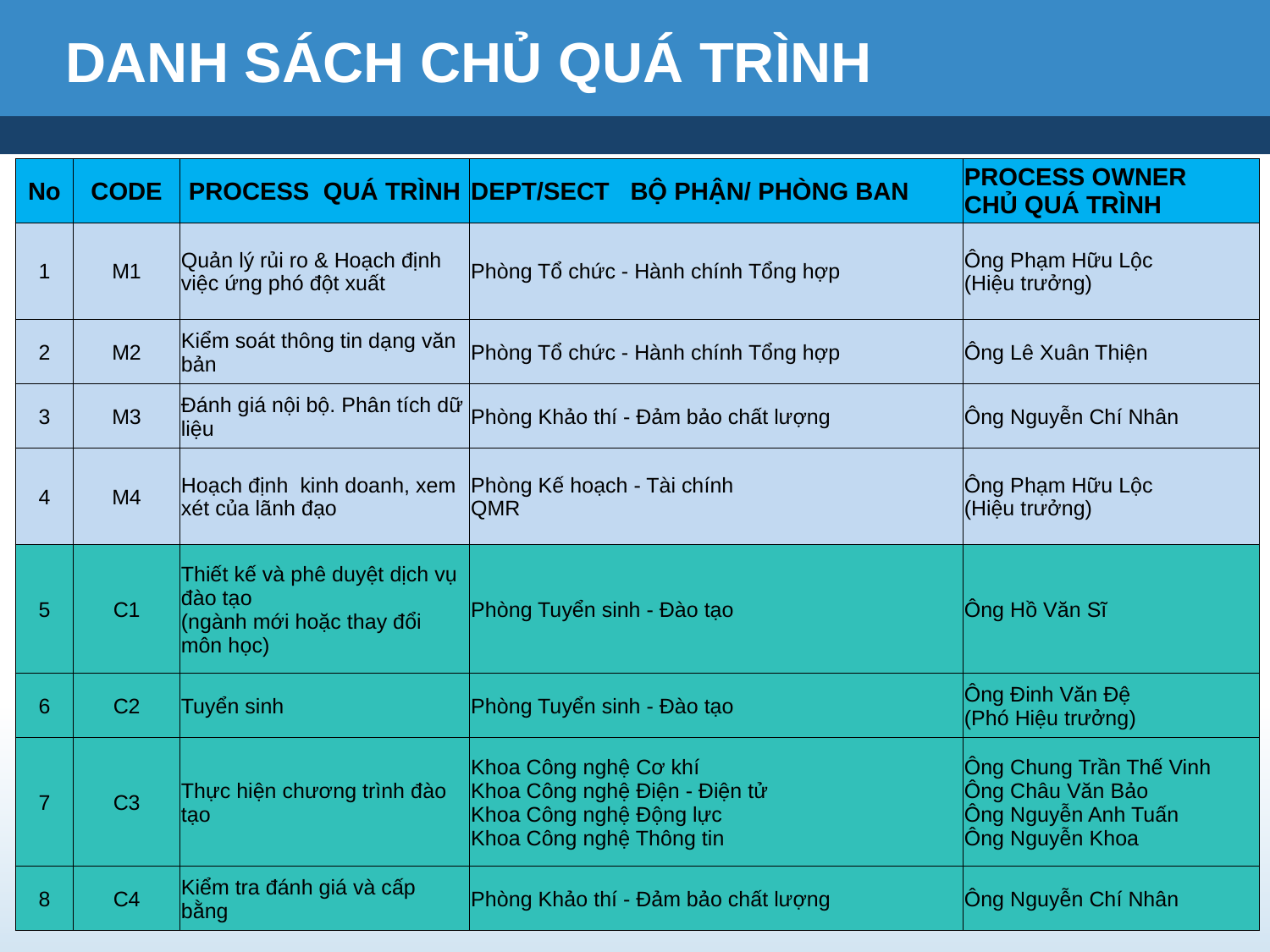

# DANH SÁCH CHỦ QUÁ TRÌNH
| No | CODE | PROCESS QUÁ TRÌNH | DEPT/SECT BỘ PHẬN/ PHÒNG BAN | PROCESS OWNER CHỦ QUÁ TRÌNH |
| --- | --- | --- | --- | --- |
| 1 | M1 | Quản lý rủi ro & Hoạch định việc ứng phó đột xuất | Phòng Tổ chức - Hành chính Tổng hợp | Ông Phạm Hữu Lộc (Hiệu trưởng) |
| 2 | M2 | Kiểm soát thông tin dạng văn bản | Phòng Tổ chức - Hành chính Tổng hợp | Ông Lê Xuân Thiện |
| 3 | M3 | Đánh giá nội bộ. Phân tích dữ liệu | Phòng Khảo thí - Đảm bảo chất lượng | Ông Nguyễn Chí Nhân |
| 4 | M4 | Hoạch định kinh doanh, xem xét của lãnh đạo | Phòng Kế hoạch - Tài chính QMR | Ông Phạm Hữu Lộc (Hiệu trưởng) |
| 5 | C1 | Thiết kế và phê duyệt dịch vụ đào tạo (ngành mới hoặc thay đổi môn học) | Phòng Tuyển sinh - Đào tạo | Ông Hồ Văn Sĩ |
| 6 | C2 | Tuyển sinh | Phòng Tuyển sinh - Đào tạo | Ông Đinh Văn Đệ (Phó Hiệu trưởng) |
| 7 | C3 | Thực hiện chương trình đào tạo | Khoa Công nghệ Cơ khí Khoa Công nghệ Điện - Điện tử Khoa Công nghệ Động lực Khoa Công nghệ Thông tin | Ông Chung Trần Thế Vinh Ông Châu Văn Bảo Ông Nguyễn Anh Tuấn Ông Nguyễn Khoa |
| 8 | C4 | Kiểm tra đánh giá và cấp bằng | Phòng Khảo thí - Đảm bảo chất lượng | Ông Nguyễn Chí Nhân |